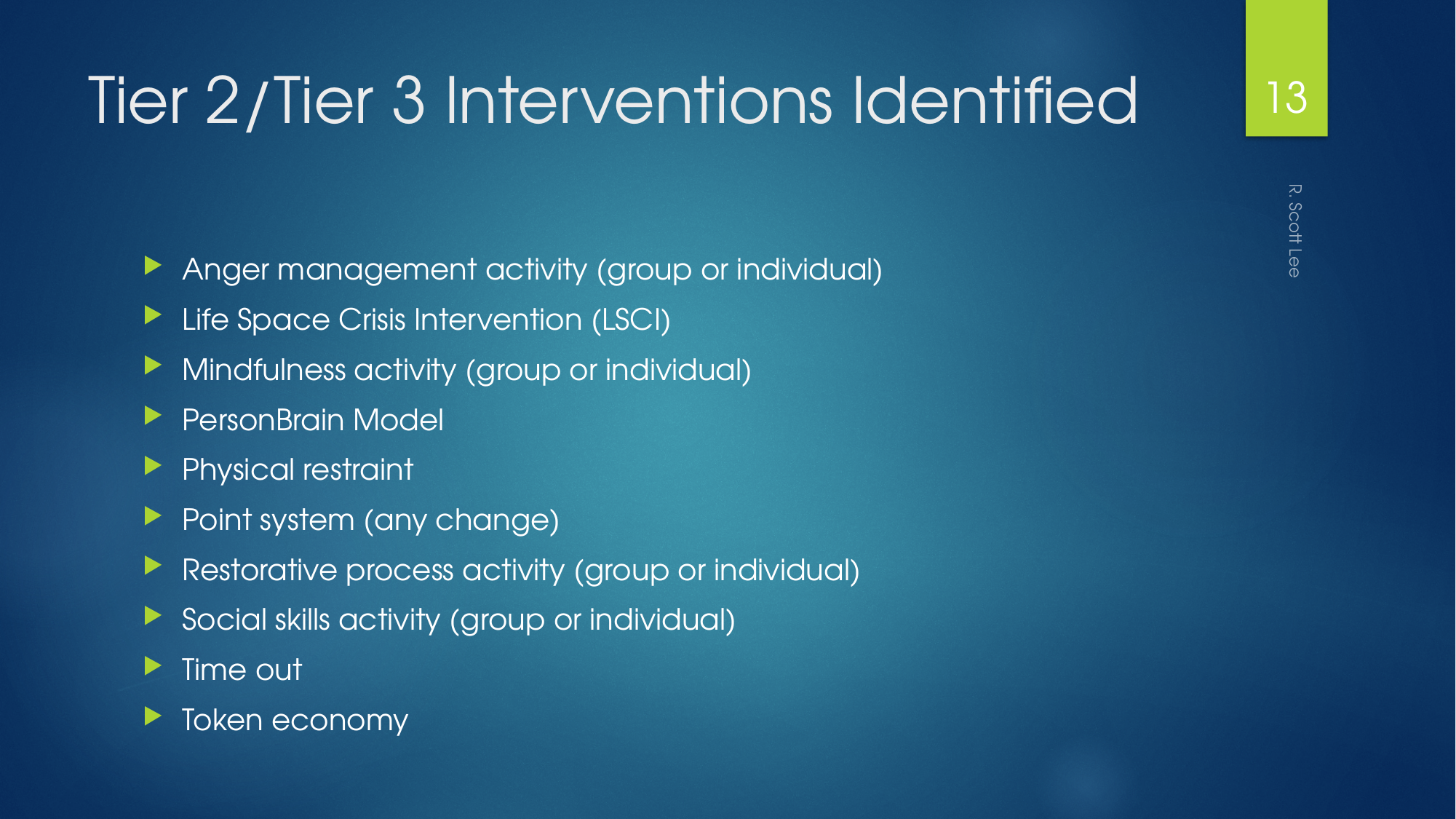

13
# Tier 2/Tier 3 Interventions Identified
Anger management activity (group or individual)
Life Space Crisis Intervention (LSCI)
Mindfulness activity (group or individual)
PersonBrain Model
Physical restraint
Point system (any change)
Restorative process activity (group or individual)
Social skills activity (group or individual)
Time out
Token economy
R. Scott Lee